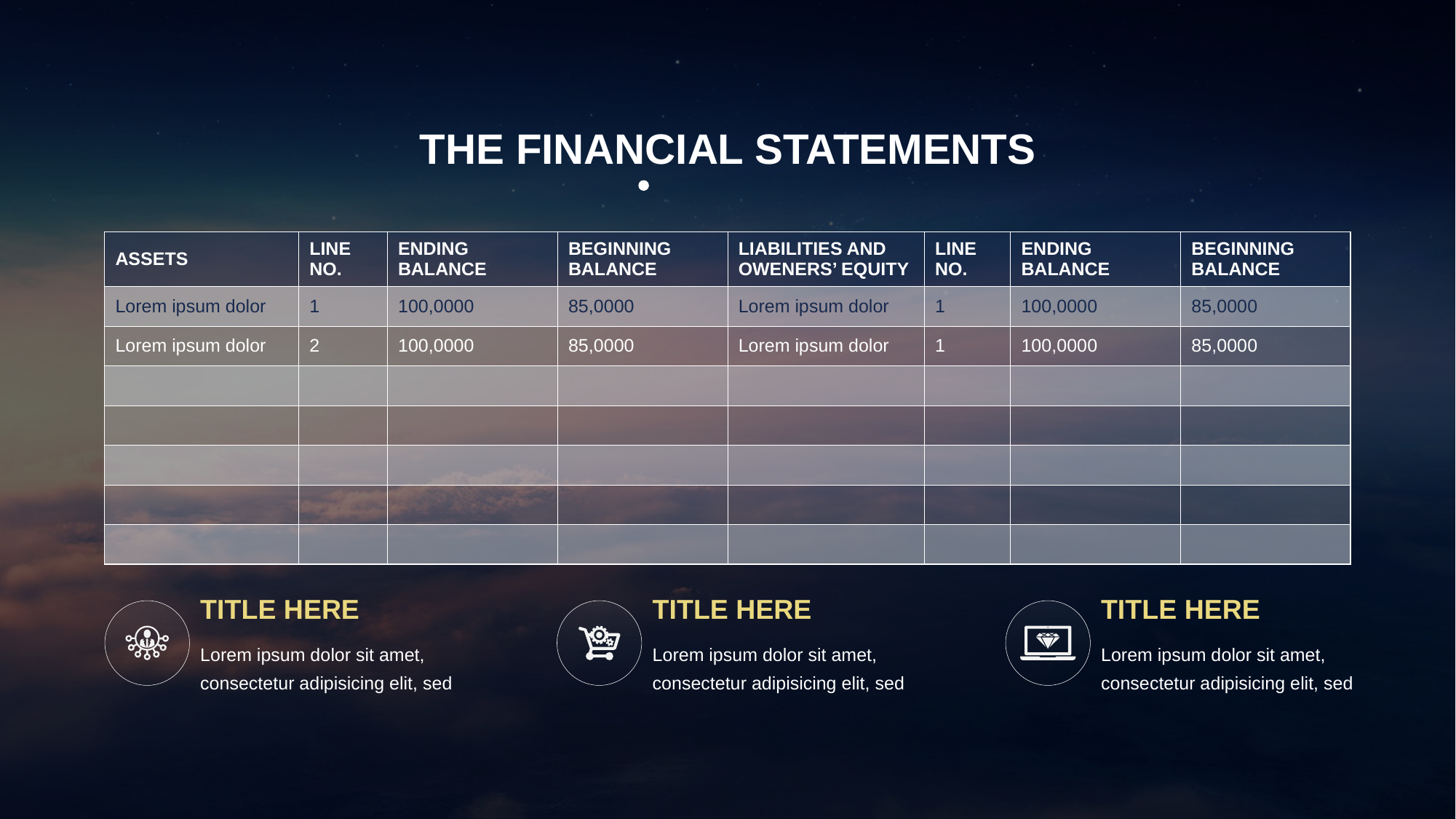

ending balance
THE FINANCIAL STATEMENTS

| ASSETS | LINE NO. | ENDING BALANCE | BEGINNING BALANCE | LIABILITIES AND OWENERS’ EQUITY | LINE NO. | ENDING BALANCE | BEGINNING BALANCE |
| --- | --- | --- | --- | --- | --- | --- | --- |
| Lorem ipsum dolor | 1 | 100,0000 | 85,0000 | Lorem ipsum dolor | 1 | 100,0000 | 85,0000 |
| Lorem ipsum dolor | 2 | 100,0000 | 85,0000 | Lorem ipsum dolor | 1 | 100,0000 | 85,0000 |
|  |  |  |  |  |  |  |  |
|  |  |  |  |  |  |  |  |
|  |  |  |  |  |  |  |  |
|  |  |  |  |  |  |  |  |
|  |  |  |  |  |  |  |  |
TITLE HERE
TITLE HERE
TITLE HERE

Lorem ipsum dolor sit amet, consectetur adipisicing elit, sed
Lorem ipsum dolor sit amet, consectetur adipisicing elit, sed
Lorem ipsum dolor sit amet, consectetur adipisicing elit, sed